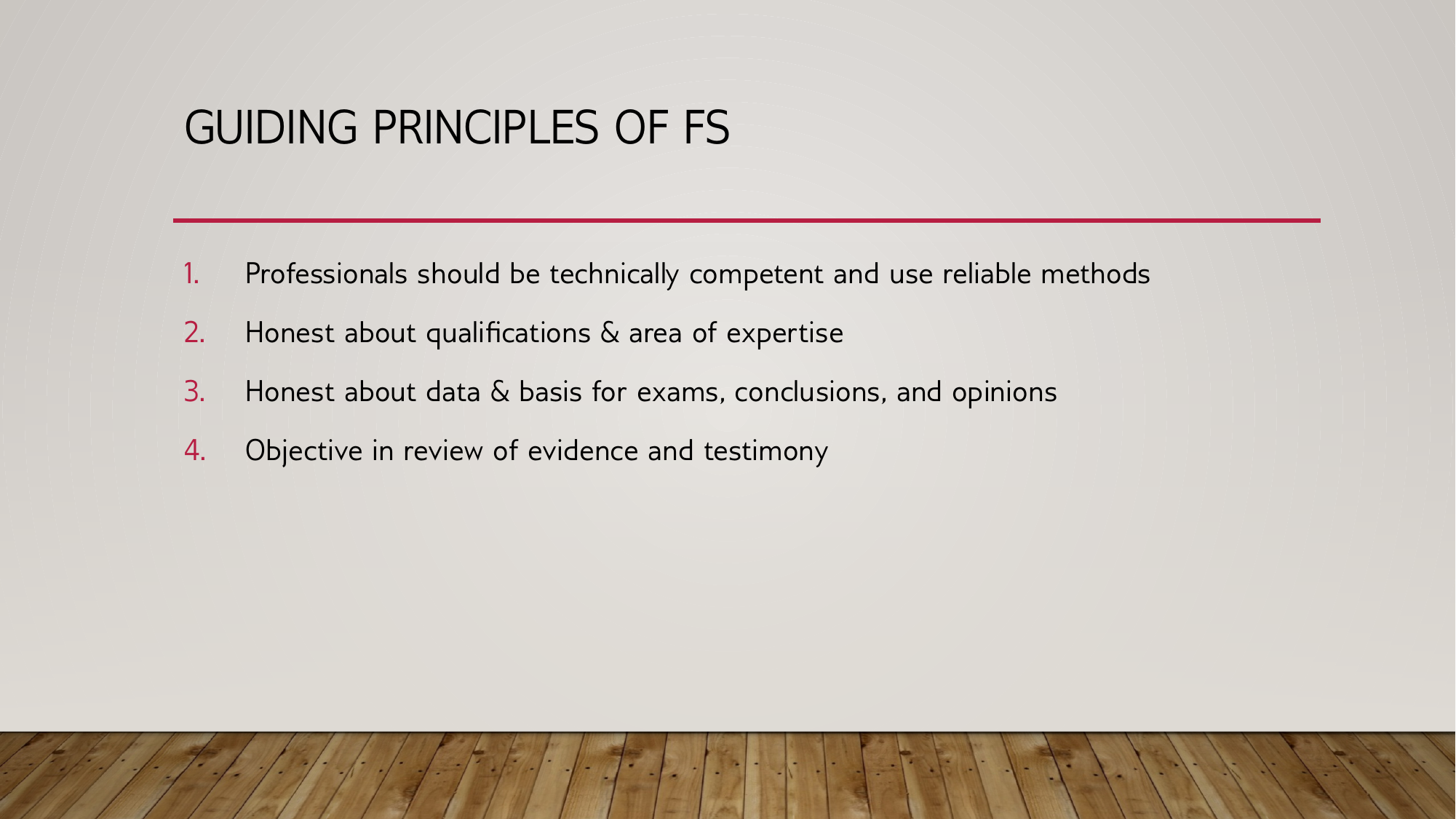

# Guiding Principles of FS
Professionals should be technically competent and use reliable methods
Honest about qualifications & area of expertise
Honest about data & basis for exams, conclusions, and opinions
Objective in review of evidence and testimony